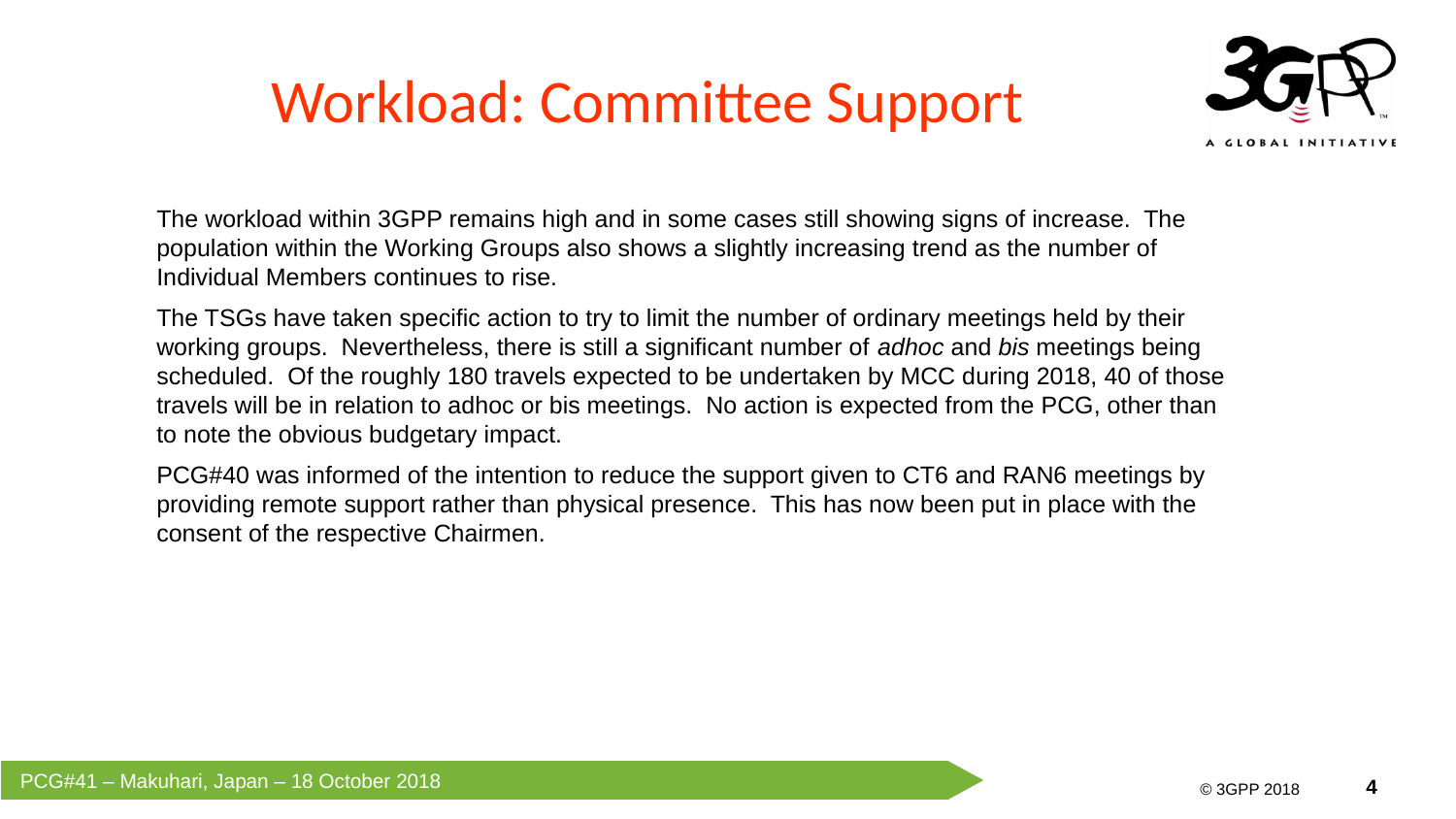

# Workload: Committee Support
The workload within 3GPP remains high and in some cases still showing signs of increase.  The population within the Working Groups also shows a slightly increasing trend as the number of Individual Members continues to rise.
The TSGs have taken specific action to try to limit the number of ordinary meetings held by their working groups.  Nevertheless, there is still a significant number of adhoc and bis meetings being scheduled.  Of the roughly 180 travels expected to be undertaken by MCC during 2018, 40 of those travels will be in relation to adhoc or bis meetings.  No action is expected from the PCG, other than to note the obvious budgetary impact.
PCG#40 was informed of the intention to reduce the support given to CT6 and RAN6 meetings by providing remote support rather than physical presence.  This has now been put in place with the consent of the respective Chairmen.